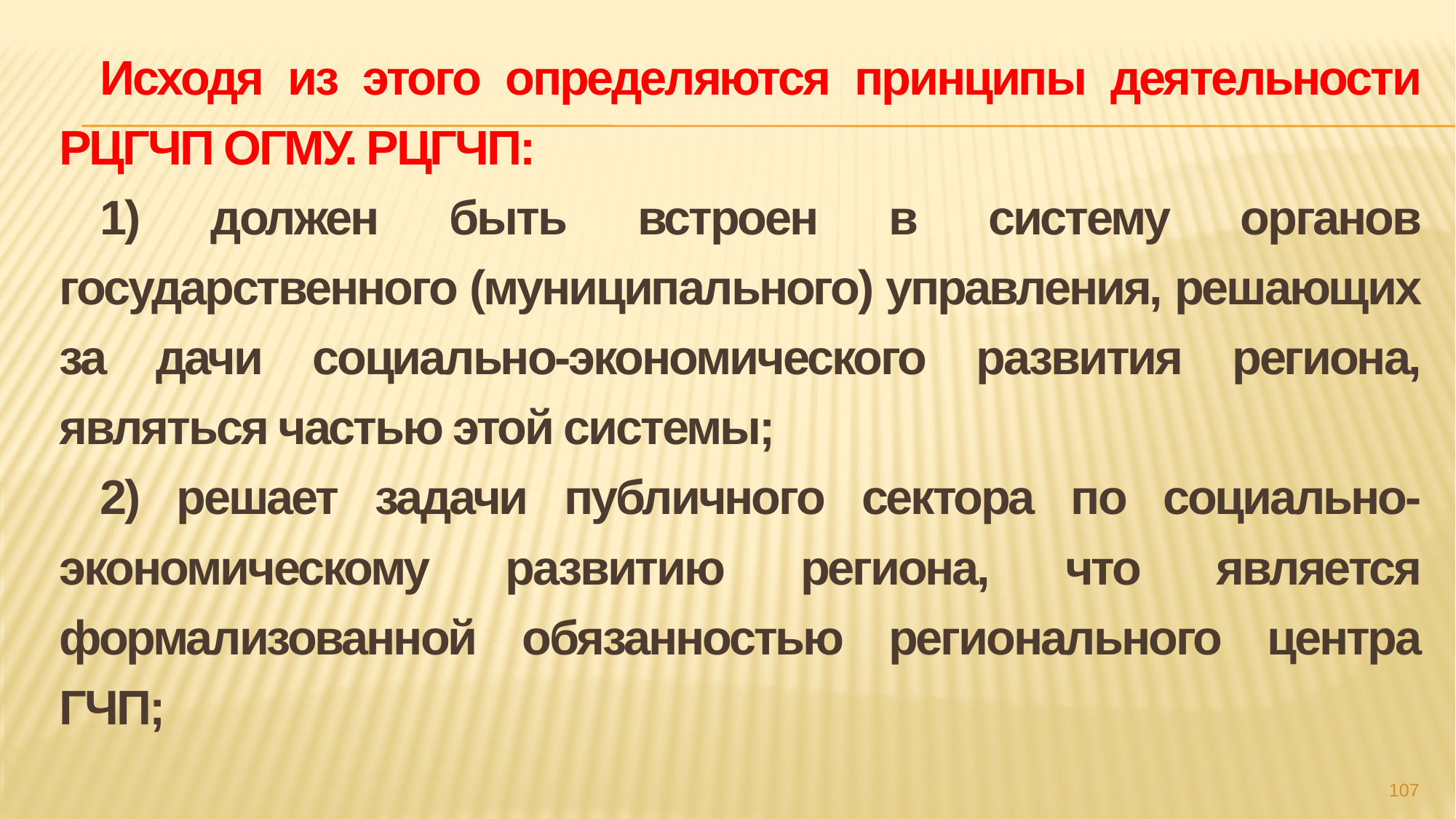

Исходя из этого определяются принципы деятельности РЦГЧП ОГМУ. РЦГЧП:
1) должен быть встроен в систему органов государственного (муниципального) управления, решающих за дачи социально-экономического развития региона, являться частью этой системы;
2) решает задачи публичного сектора по социально-экономическому развитию региона, что является формализованной обязанностью регионального центра ГЧП;
#
107